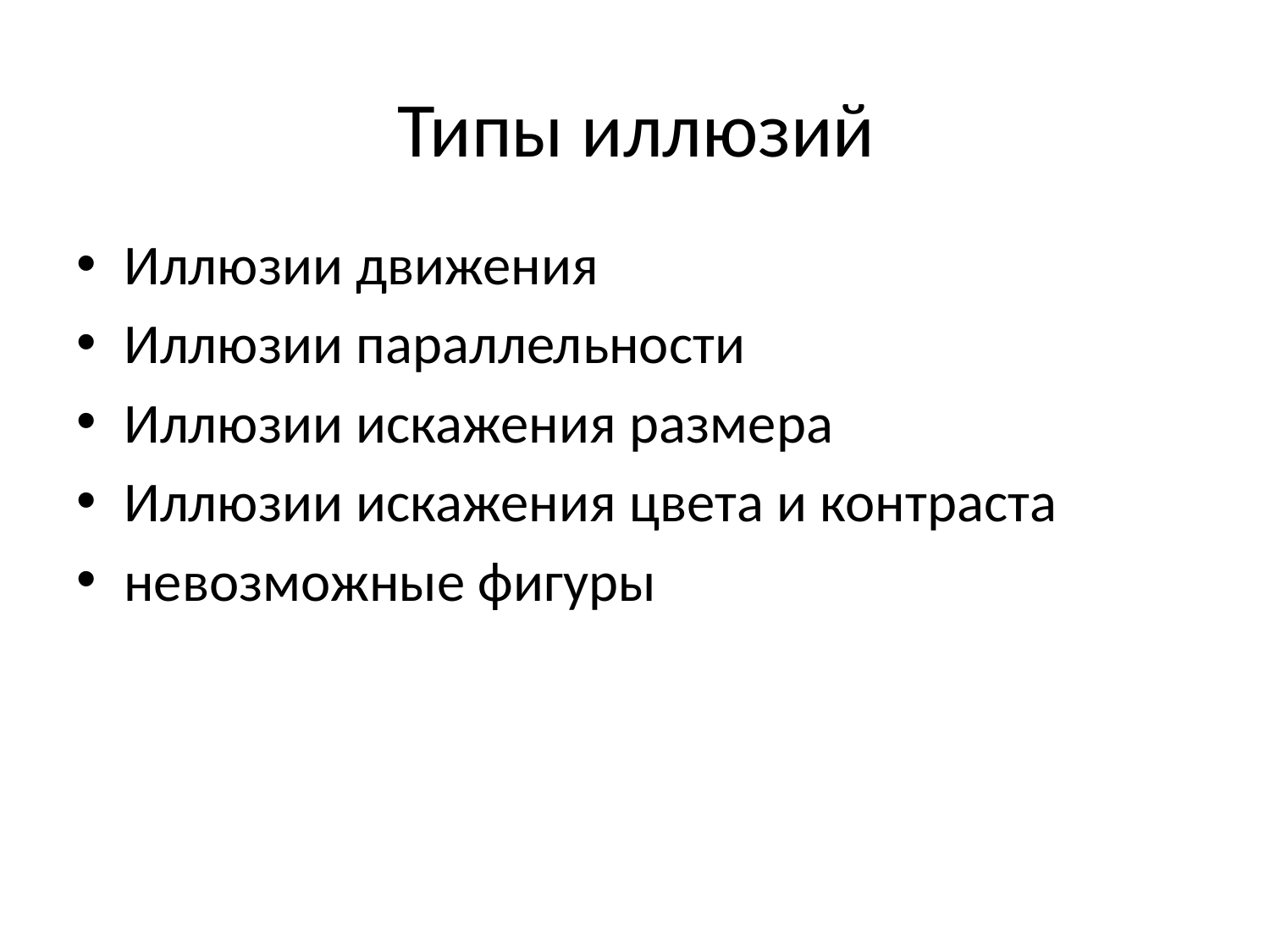

# Типы иллюзий
Иллюзии движения
Иллюзии параллельности
Иллюзии искажения размера
Иллюзии искажения цвета и контраста
невозможные фигуры